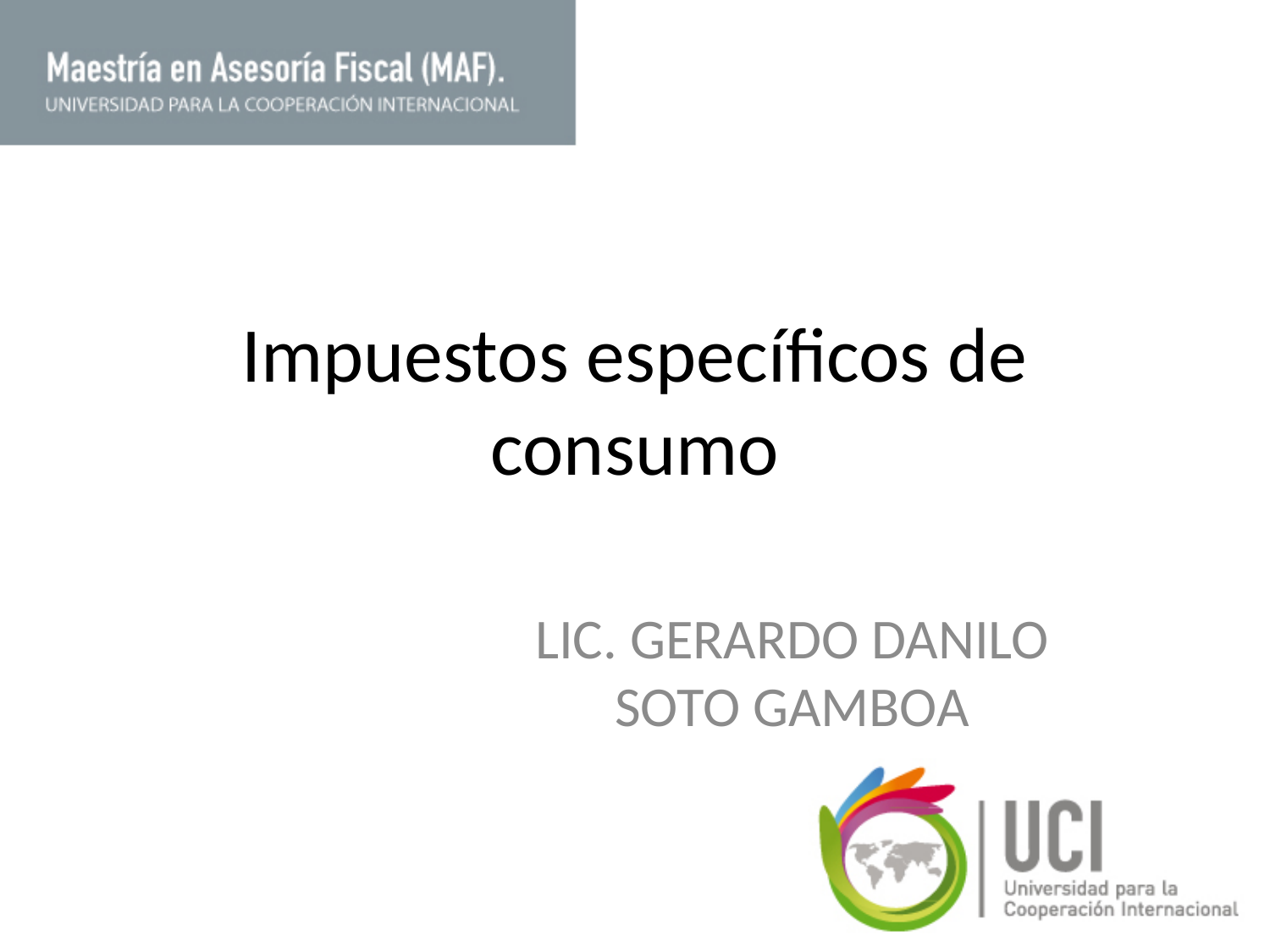

# Impuestos específicos de consumo
LIC. GERARDO DANILO SOTO GAMBOA